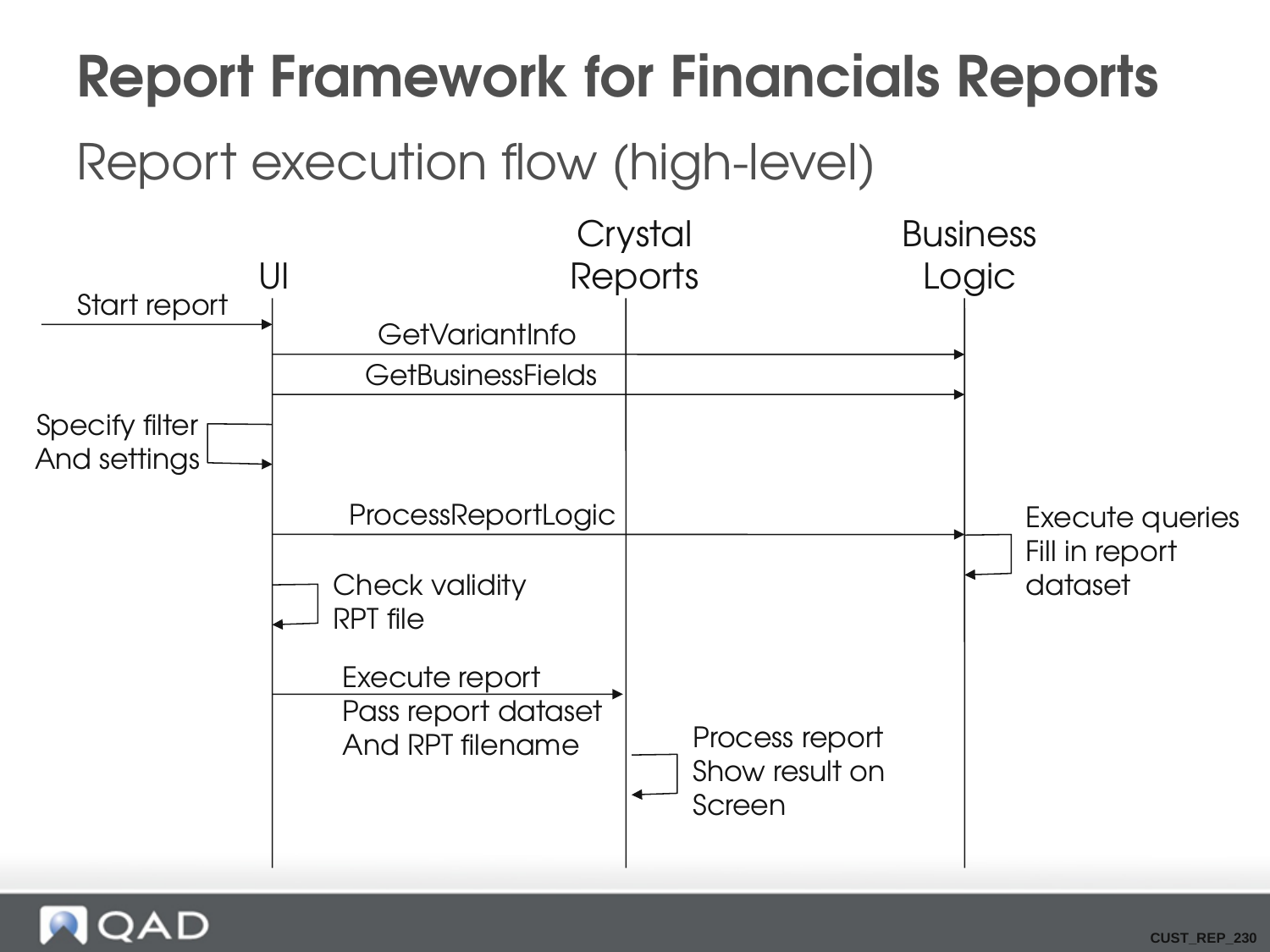

# Report Framework for Financials Reports
Report execution flow (high-level)
Crystal
Reports
Business
Logic
UI
Start report

GetVariantInfo

GetBusinessFields

Specify filter
And settings

ProcessReportLogic
Execute queries
Fill in report
dataset

Check validity
RPT file

Execute report
Pass report dataset
And RPT filename

Process report
Show result on
Screen

CUST_REP_230